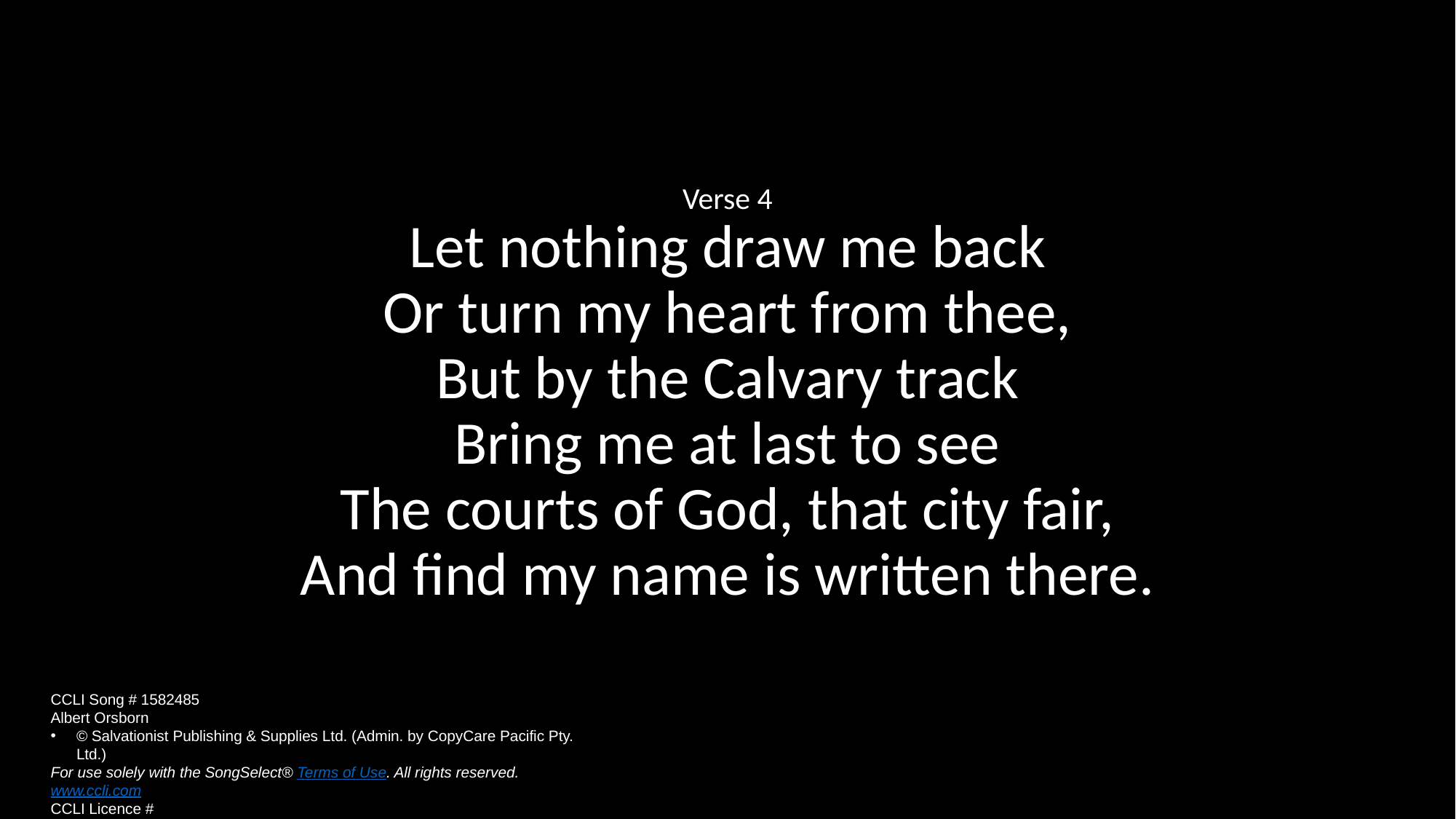

Verse 4
Let nothing draw me back
Or turn my heart from thee,
But by the Calvary track
Bring me at last to see
The courts of God, that city fair,
And find my name is written there.

CCLI Song # 1582485
Albert Orsborn
© Salvationist Publishing & Supplies Ltd. (Admin. by CopyCare Pacific Pty. Ltd.)
For use solely with the SongSelect® Terms of Use. All rights reserved. www.ccli.com
CCLI Licence #